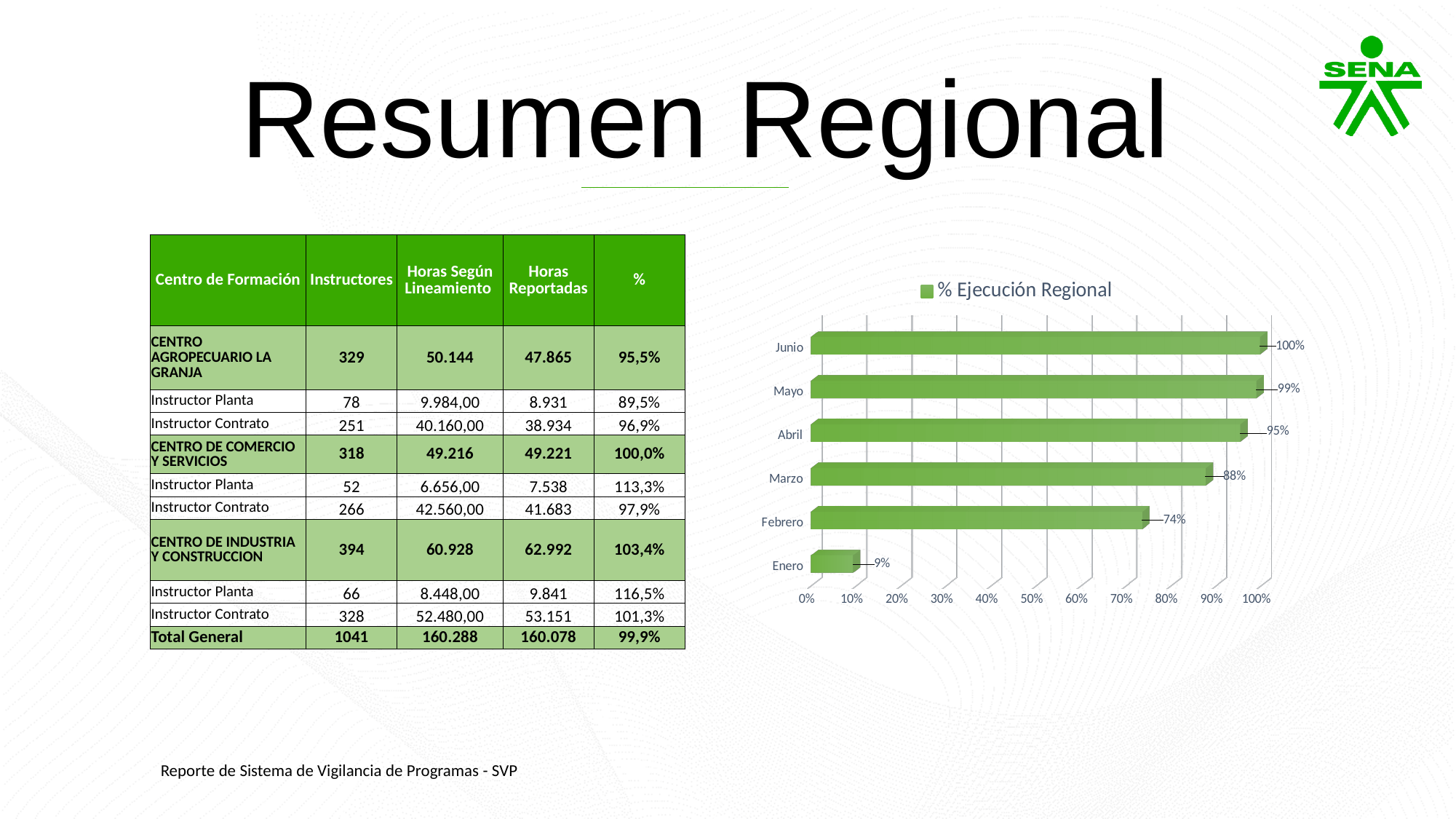

Resumen Regional

| Centro de Formación | Instructores | Horas Según Lineamiento | Horas Reportadas | % |
| --- | --- | --- | --- | --- |
| CENTRO AGROPECUARIO LA GRANJA | 329 | 50.144 | 47.865 | 95,5% |
| Instructor Planta | 78 | 9.984,00 | 8.931 | 89,5% |
| Instructor Contrato | 251 | 40.160,00 | 38.934 | 96,9% |
| CENTRO DE COMERCIO Y SERVICIOS | 318 | 49.216 | 49.221 | 100,0% |
| Instructor Planta | 52 | 6.656,00 | 7.538 | 113,3% |
| Instructor Contrato | 266 | 42.560,00 | 41.683 | 97,9% |
| CENTRO DE INDUSTRIA Y CONSTRUCCION | 394 | 60.928 | 62.992 | 103,4% |
| Instructor Planta | 66 | 8.448,00 | 9.841 | 116,5% |
| Instructor Contrato | 328 | 52.480,00 | 53.151 | 101,3% |
| Total General | 1041 | 160.288 | 160.078 | 99,9% |

[unsupported chart]

Reporte de Sistema de Vigilancia de Programas - SVP